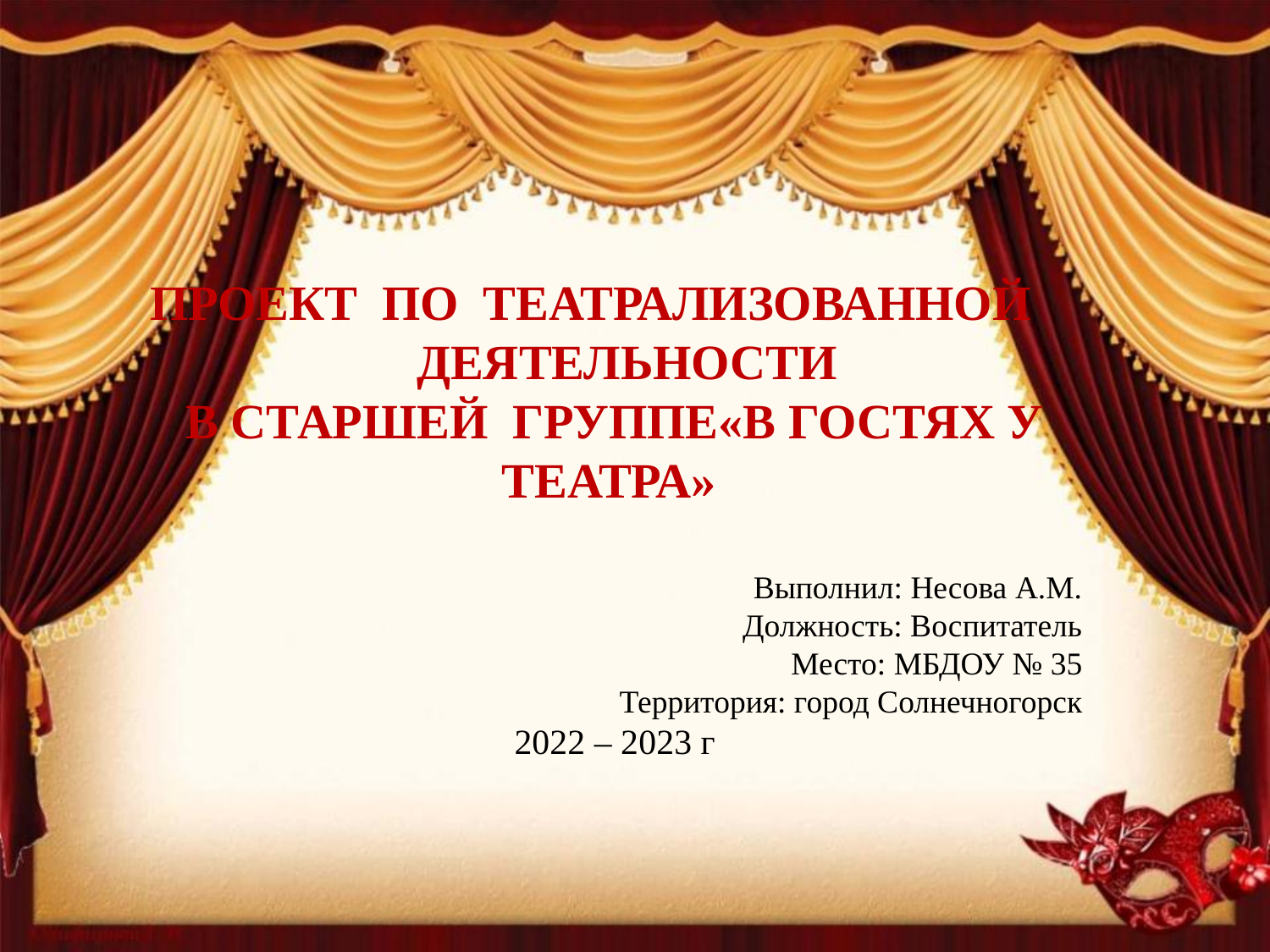

ПРОЕКТ  ПО  ТЕАТРАЛИЗОВАННОЙ         ДЕЯТЕЛЬНОСТИ
В СТАРШЕЙ  ГРУППЕ«В ГОСТЯХ У ТЕАТРА»

Выполнил: Несова А.М.
Должность: Воспитатель
Место: МБДОУ № 35
Территория: город Солнечногорск
2022 – 2023 г